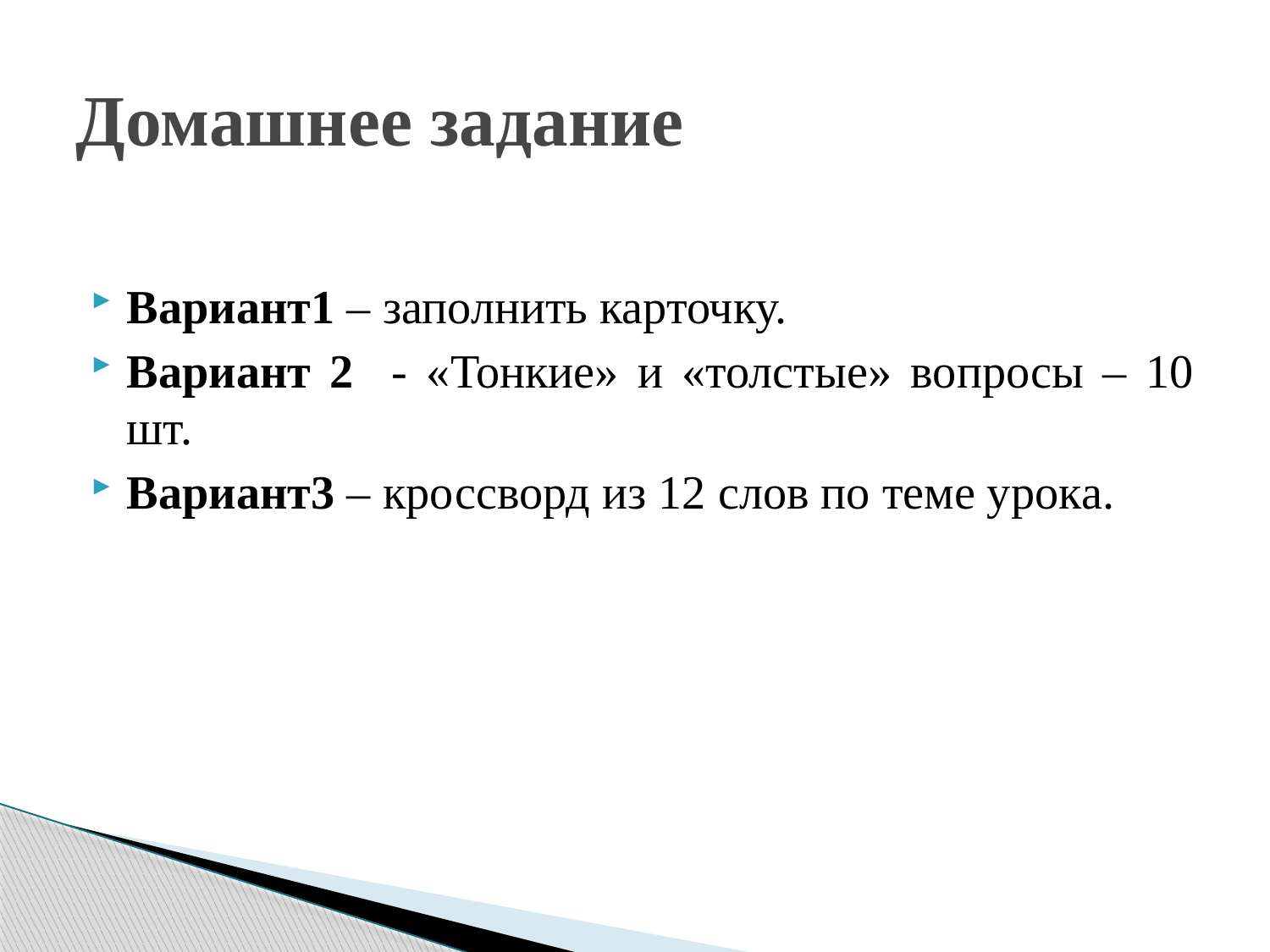

# Домашнее задание

Вариант1 – заполнить карточку.
Вариант 2  - «Тонкие» и «толстые» вопросы – 10 шт.
Вариант3 – кроссворд из 12 слов по теме урока.